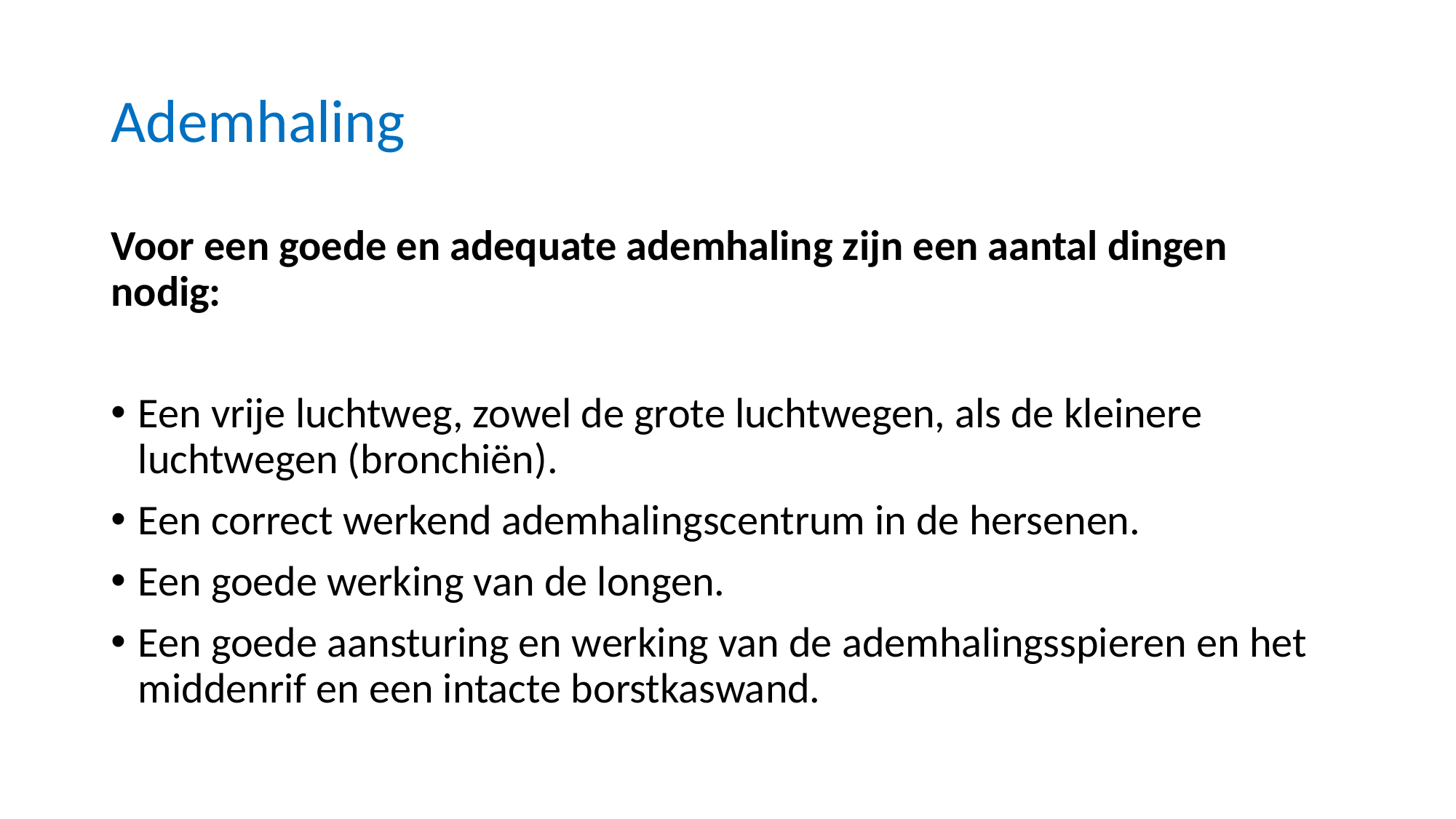

# Ademhaling
Voor een goede en adequate ademhaling zijn een aantal dingen nodig:

Een vrije luchtweg, zowel de grote luchtwegen, als de kleinere luchtwegen (bronchiën).
Een correct werkend ademhalingscentrum in de hersenen.
Een goede werking van de longen.
Een goede aansturing en werking van de ademhalingsspieren en het middenrif en een intacte borstkaswand.